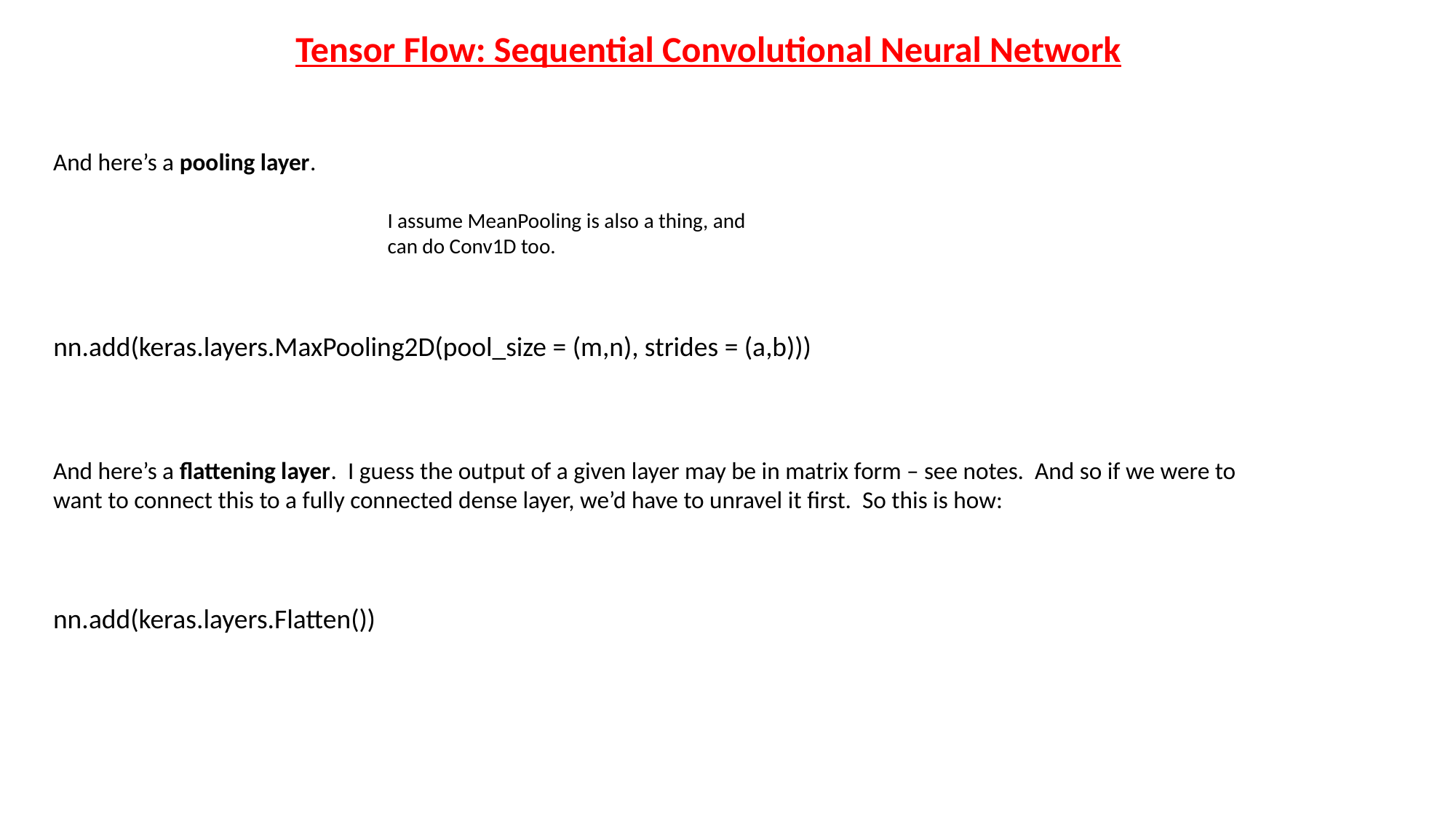

Tensor Flow: Sequential Convolutional Neural Network
And here’s a pooling layer.
I assume MeanPooling is also a thing, and can do Conv1D too.
nn.add(keras.layers.MaxPooling2D(pool_size = (m,n), strides = (a,b)))
And here’s a flattening layer.  I guess the output of a given layer may be in matrix form – see notes.  And so if we were to want to connect this to a fully connected dense layer, we’d have to unravel it first.  So this is how:
nn.add(keras.layers.Flatten())